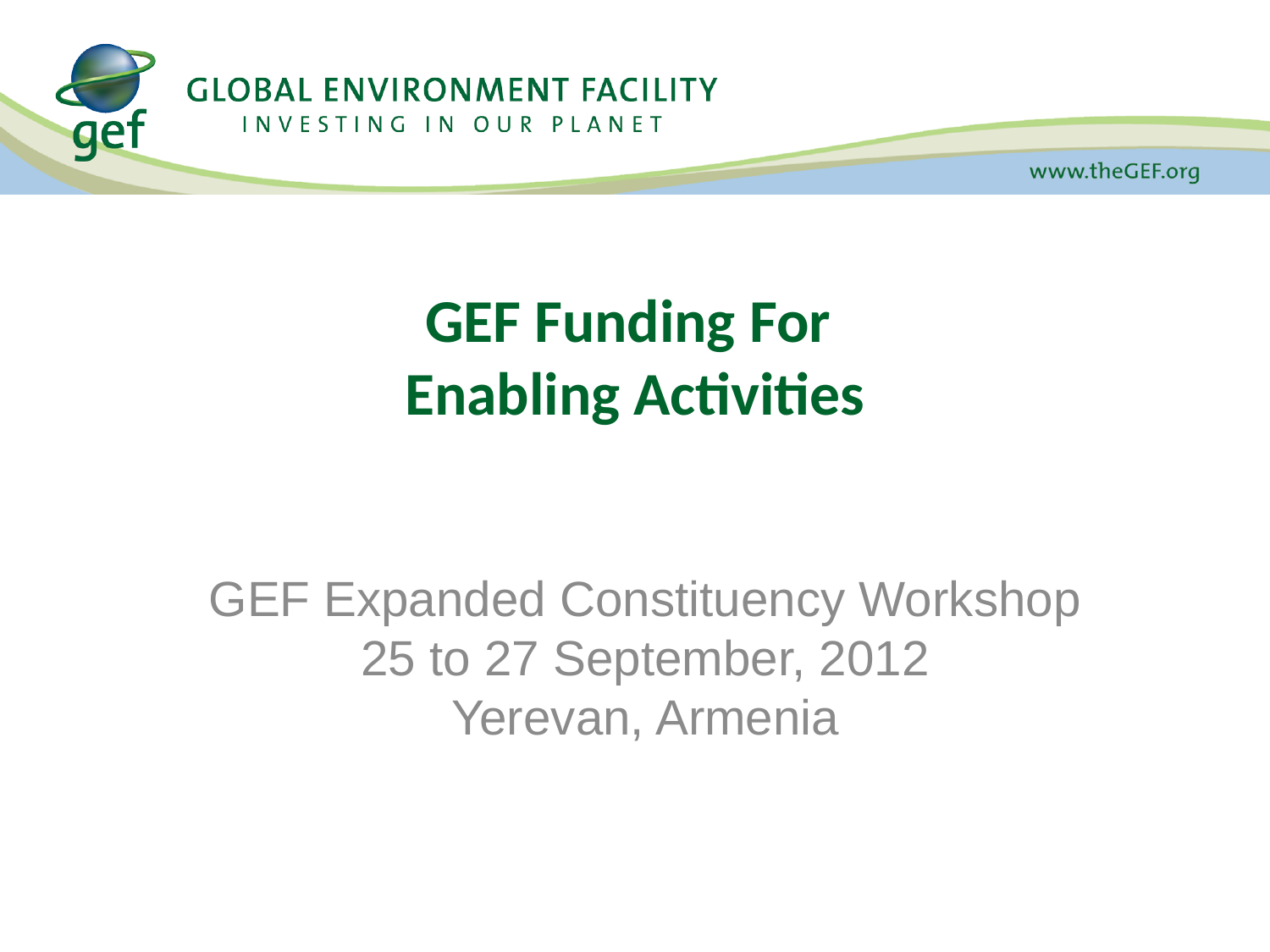

# GEF Funding For Enabling Activities
GEF Expanded Constituency Workshop
25 to 27 September, 2012
Yerevan, Armenia